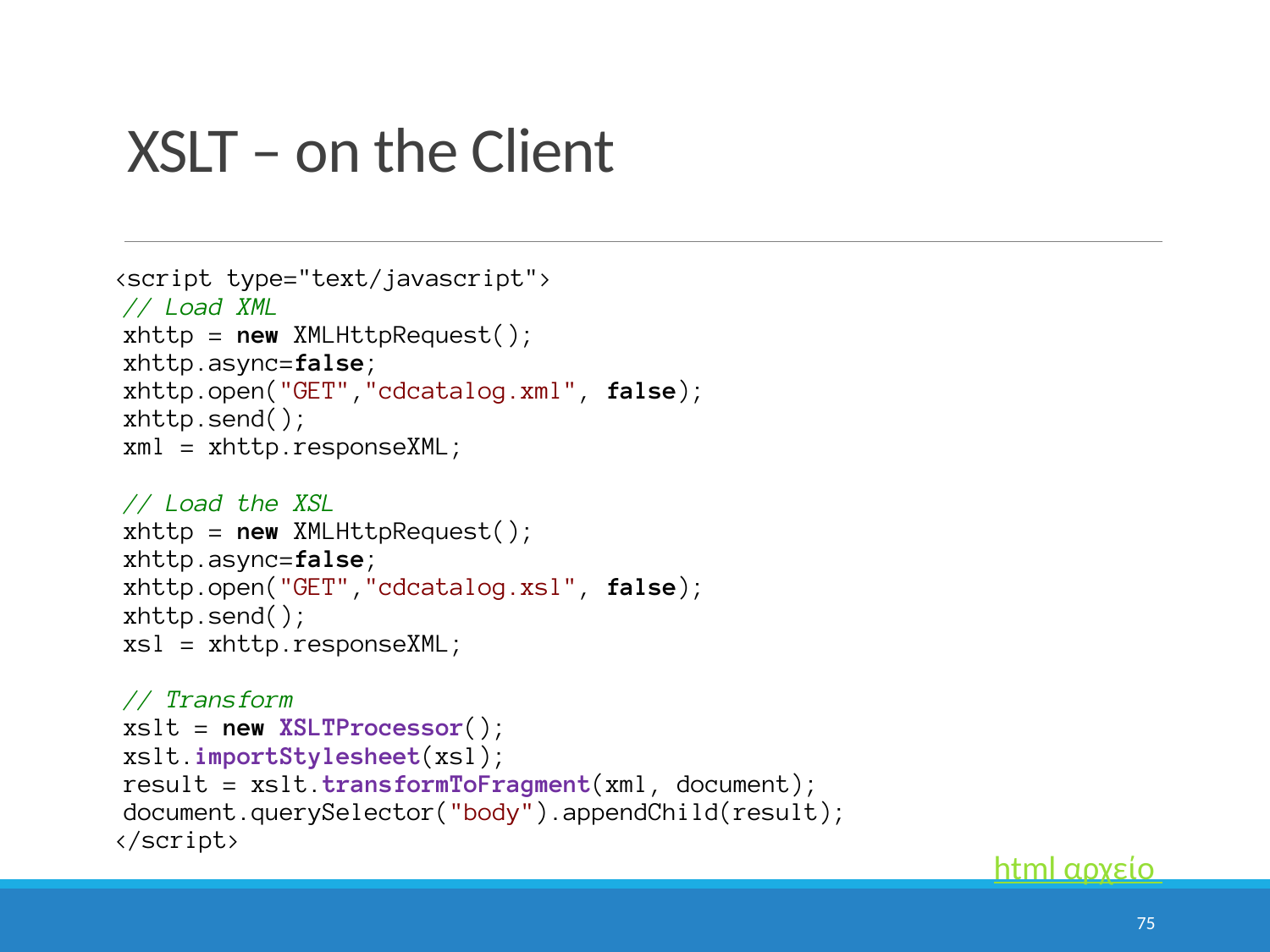

# XSLT – on the Client
<script type="text/javascript">
// Load XML
xhttp = new XMLHttpRequest();
xhttp.async=false;
xhttp.open("GET","cdcatalog.xml", false);
xhttp.send();
xml = xhttp.responseXML;

// Load the XSL
xhttp = new XMLHttpRequest();
xhttp.async=false;
xhttp.open("GET","cdcatalog.xsl", false);
xhttp.send();
xsl = xhttp.responseXML;

// Transform
xslt = new XSLTProcessor();
xslt.importStylesheet(xsl);
result = xslt.transformToFragment(xml, document);
document.querySelector("body").appendChild(result);
</script>
html αρχείο

75